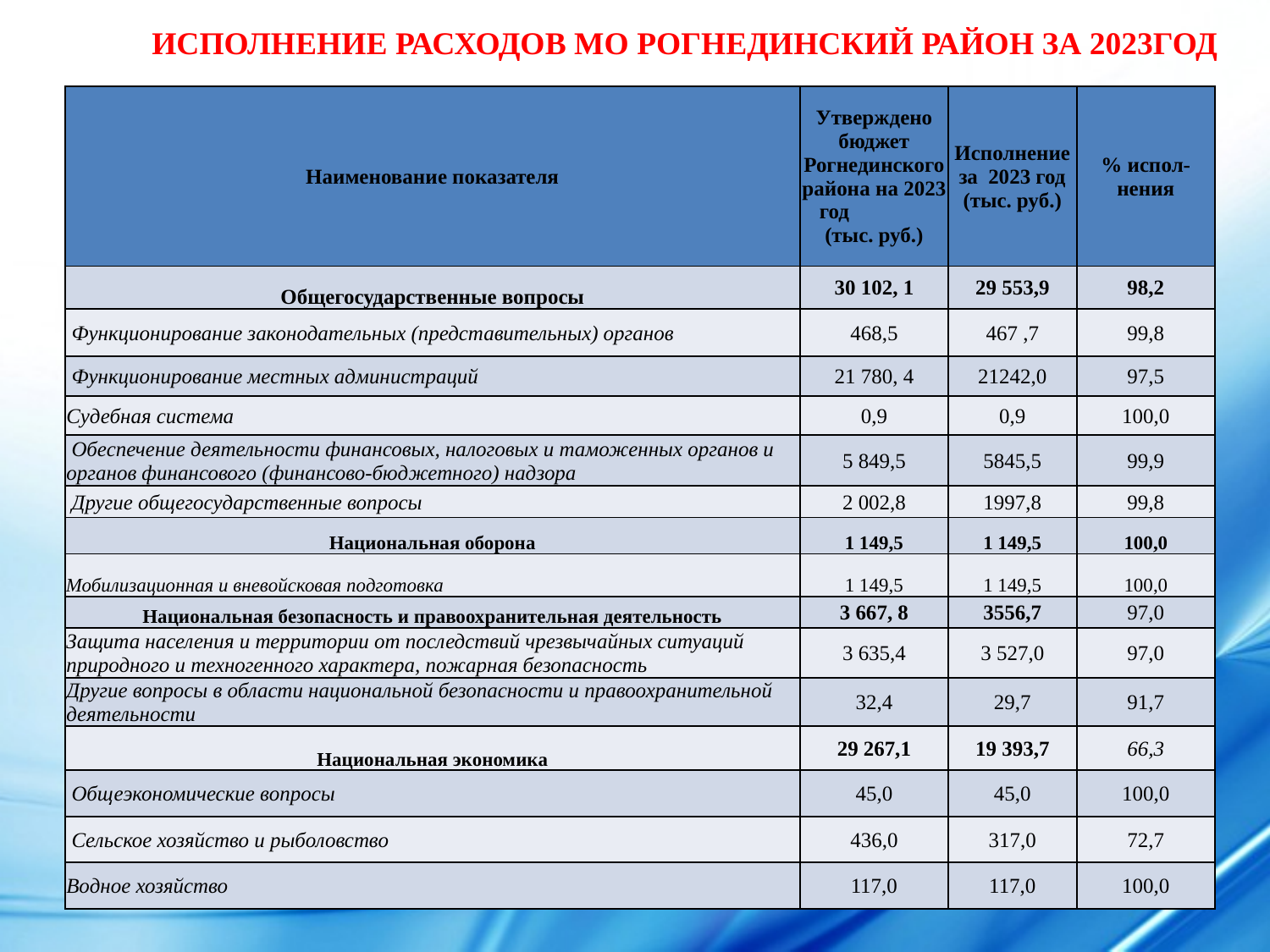

# Исполнение расходов МО Рогнединский район за 2023год
| Наименование показателя | Утверждено бюджет Рогнединского района на 2023 год (тыс. руб.) | Исполнение за 2023 год (тыс. руб.) | % испол-нения |
| --- | --- | --- | --- |
| Общегосударственные вопросы | 30 102, 1 | 29 553,9 | 98,2 |
| Функционирование законодательных (представительных) органов | 468,5 | 467 ,7 | 99,8 |
| Функционирование местных администраций | 21 780, 4 | 21242,0 | 97,5 |
| Судебная система | 0,9 | 0,9 | 100,0 |
| Обеспечение деятельности финансовых, налоговых и таможенных органов и органов финансового (финансово-бюджетного) надзора | 5 849,5 | 5845,5 | 99,9 |
| Другие общегосударственные вопросы | 2 002,8 | 1997,8 | 99,8 |
| Национальная оборона | 1 149,5 | 1 149,5 | 100,0 |
| Мобилизационная и вневойсковая подготовка | 1 149,5 | 1 149,5 | 100,0 |
| Национальная безопасность и правоохранительная деятельность | 3 667, 8 | 3556,7 | 97,0 |
| Защита населения и территории от последствий чрезвычайных ситуаций природного и техногенного характера, пожарная безопасность | 3 635,4 | 3 527,0 | 97,0 |
| Другие вопросы в области национальной безопасности и правоохранительной деятельности | 32,4 | 29,7 | 91,7 |
| Национальная экономика | 29 267,1 | 19 393,7 | 66,3 |
| Общеэкономические вопросы | 45,0 | 45,0 | 100,0 |
| Сельское хозяйство и рыболовство | 436,0 | 317,0 | 72,7 |
| Водное хозяйство | 117,0 | 117,0 | 100,0 |